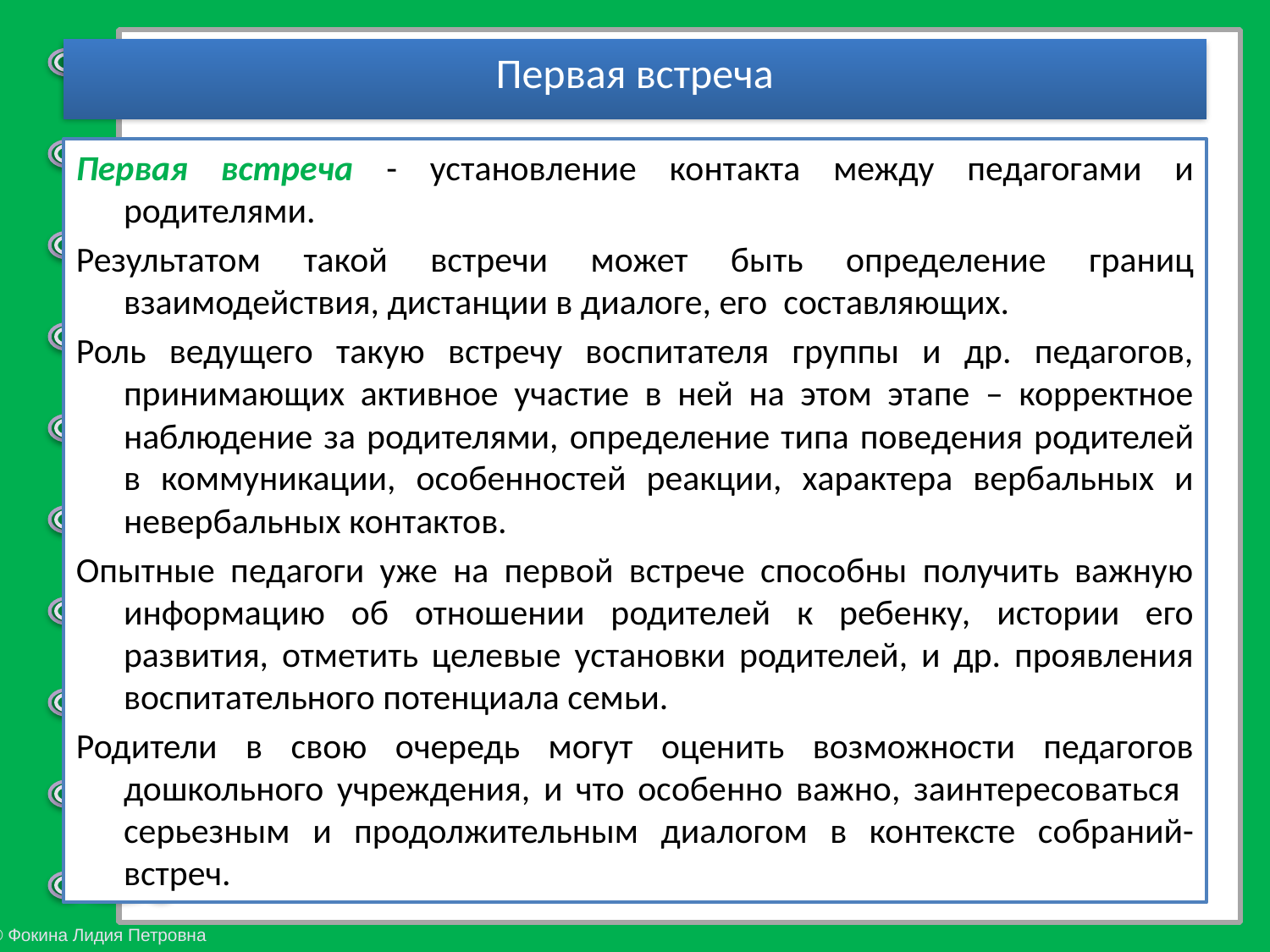

# Первая встреча
Первая встреча - установление контакта между педагогами и родителями.
Результатом такой встречи может быть определение границ взаимодействия, дистанции в диалоге, его  составляющих.
Роль ведущего такую встречу воспитателя группы и др. педагогов, принимающих активное участие в ней на этом этапе – корректное наблюдение за родителями, определение типа поведения родителей в коммуникации, особенностей реакции, характера вербальных и невербальных контактов.
Опытные педагоги уже на первой встрече способны получить важную информацию об отношении родителей к ребенку, истории его развития, отметить целевые установки родителей, и др. проявления воспитательного потенциала семьи.
Родители в свою очередь могут оценить возможности педагогов дошкольного учреждения, и что особенно важно, заинтересоваться  серьезным и продолжительным диалогом в контексте собраний- встреч.